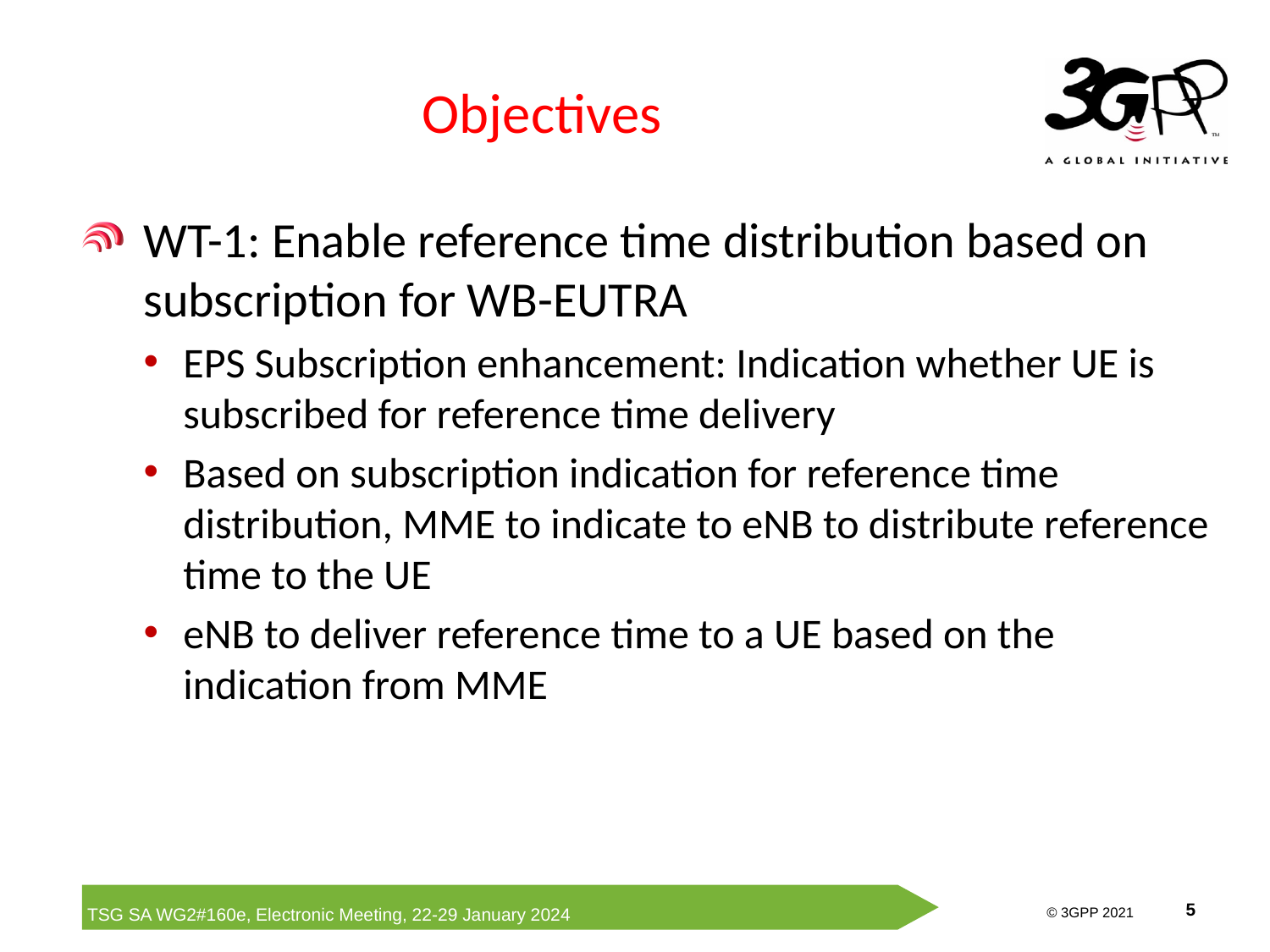

# Objectives
WT-1: Enable reference time distribution based on subscription for WB-EUTRA
EPS Subscription enhancement: Indication whether UE is subscribed for reference time delivery
Based on subscription indication for reference time distribution, MME to indicate to eNB to distribute reference time to the UE
eNB to deliver reference time to a UE based on the indication from MME